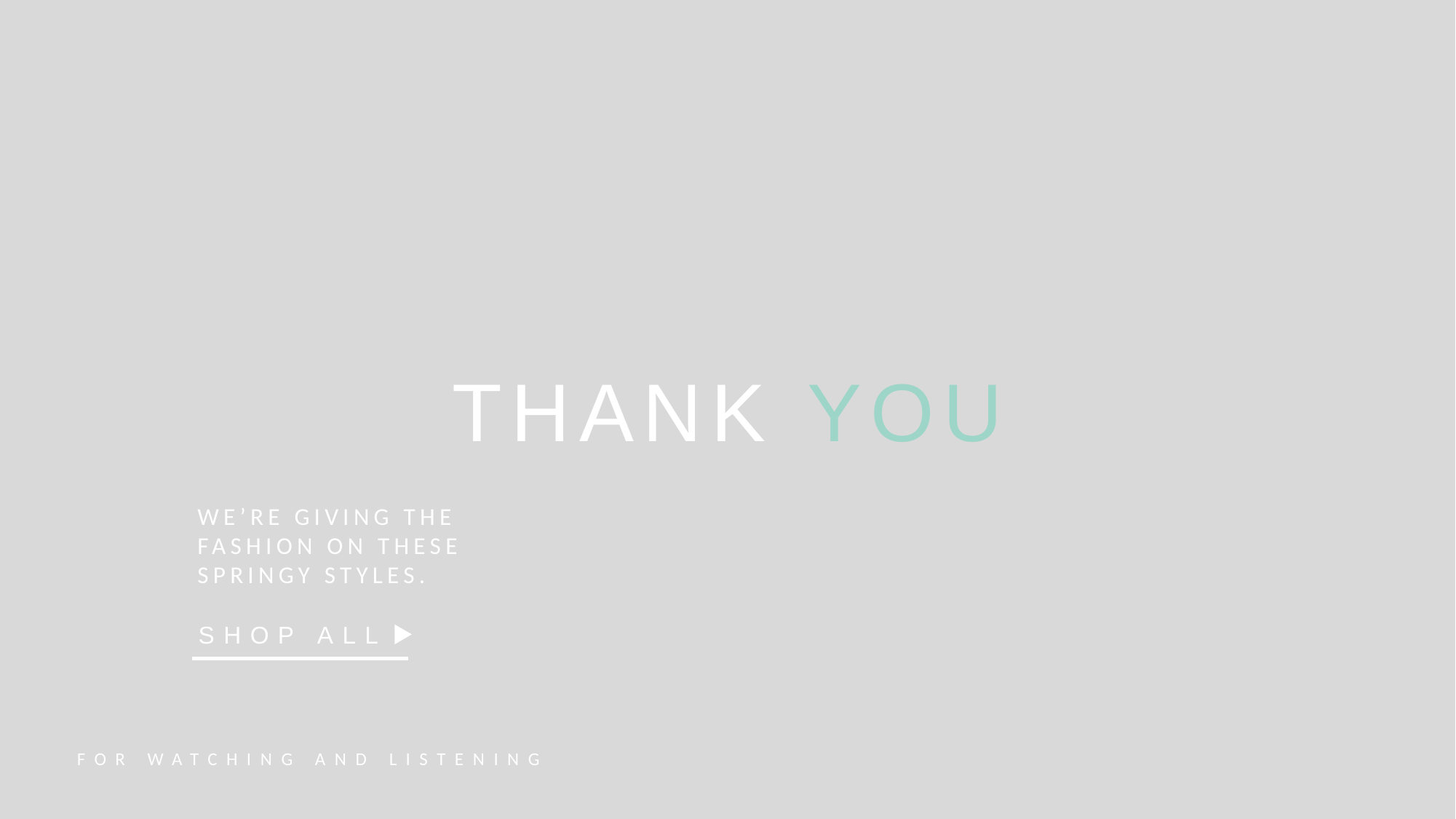

THANK YOU
WE’RE GIVING THE
FASHION ON THESE
SPRINGY STYLES.
SHOP ALL

FOR WATCHING AND LISTENING